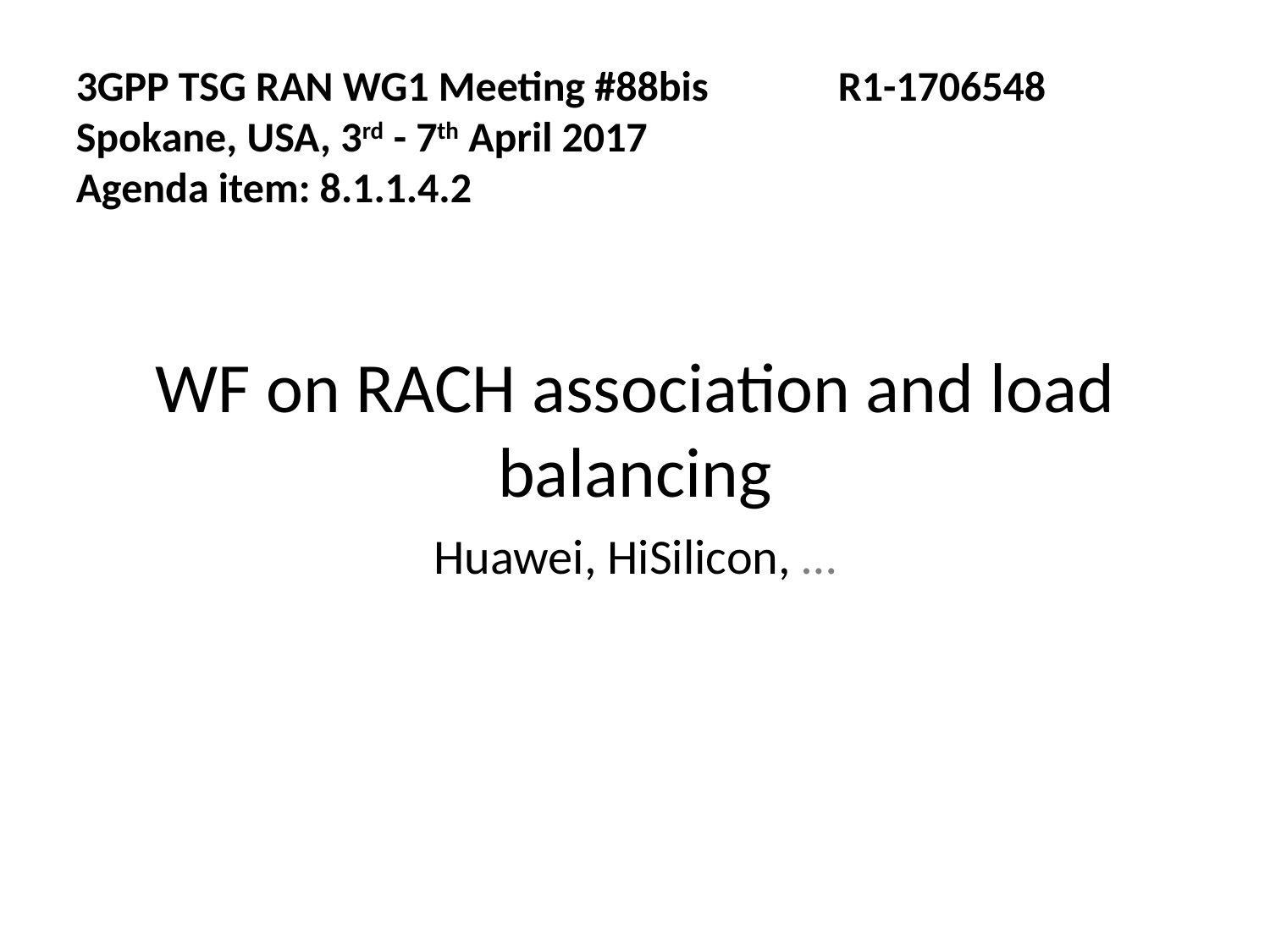

3GPP TSG RAN WG1 Meeting #88bis		R1-1706548
Spokane, USA, 3rd - 7th April 2017
Agenda item: 8.1.1.4.2
WF on RACH association and load balancing
Huawei, HiSilicon, …